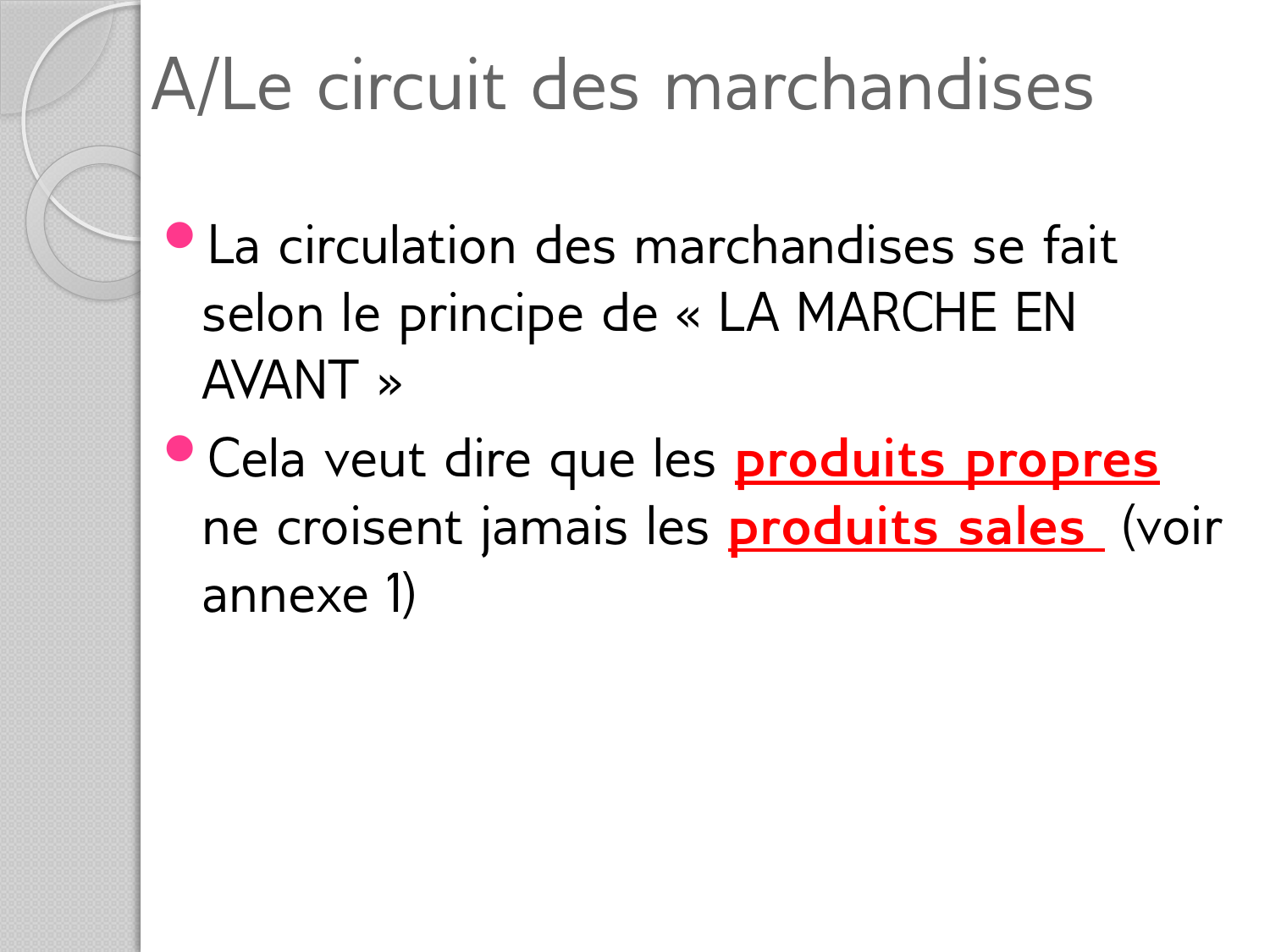

# A/Le circuit des marchandises
La circulation des marchandises se fait selon le principe de « LA MARCHE EN AVANT »
Cela veut dire que les produits propres ne croisent jamais les produits sales  (voir annexe 1)